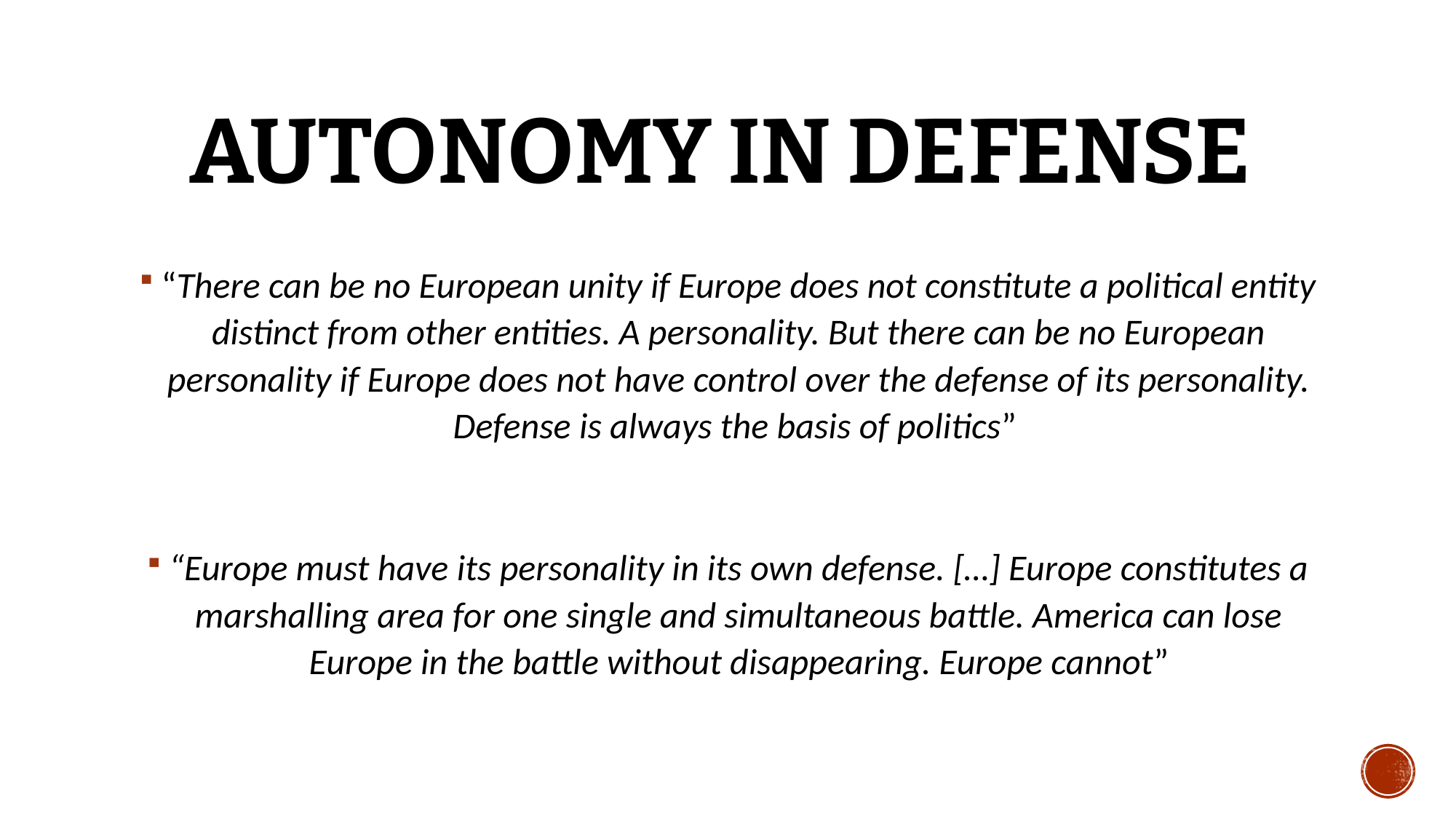

# AUTONOMY IN DEFENSE
“There can be no European unity if Europe does not constitute a political entity distinct from other entities. A personality. But there can be no European personality if Europe does not have control over the defense of its personality. Defense is always the basis of politics”

“Europe must have its personality in its own defense. […] Europe constitutes a marshalling area for one single and simultaneous battle. America can lose Europe in the battle without disappearing. Europe cannot”